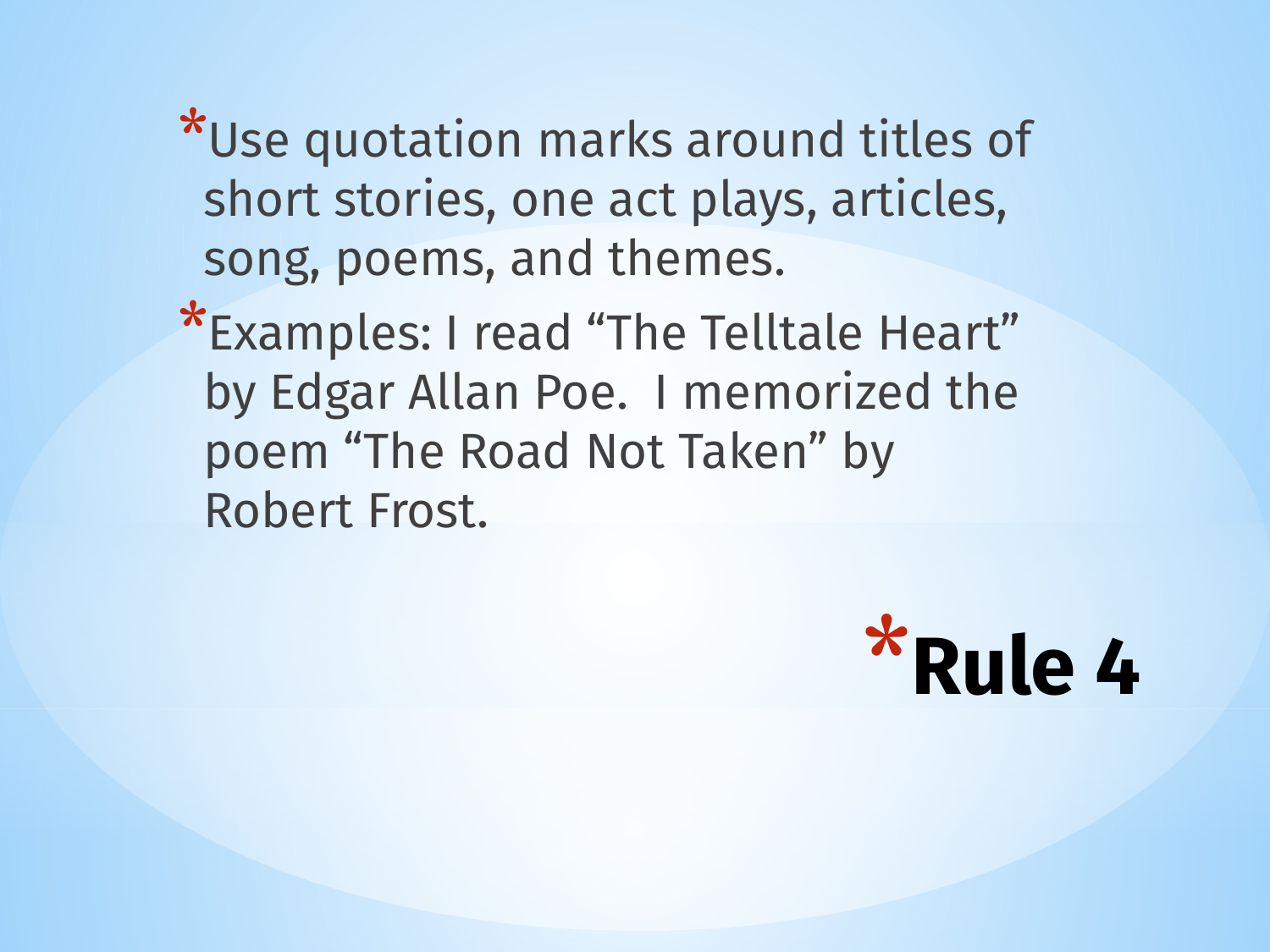

Use quotation marks around titles of short stories, one act plays, articles, song, poems, and themes.
Examples: I read “The Telltale Heart” by Edgar Allan Poe.  I memorized the poem “The Road Not Taken” by Robert Frost.
# Rule 4